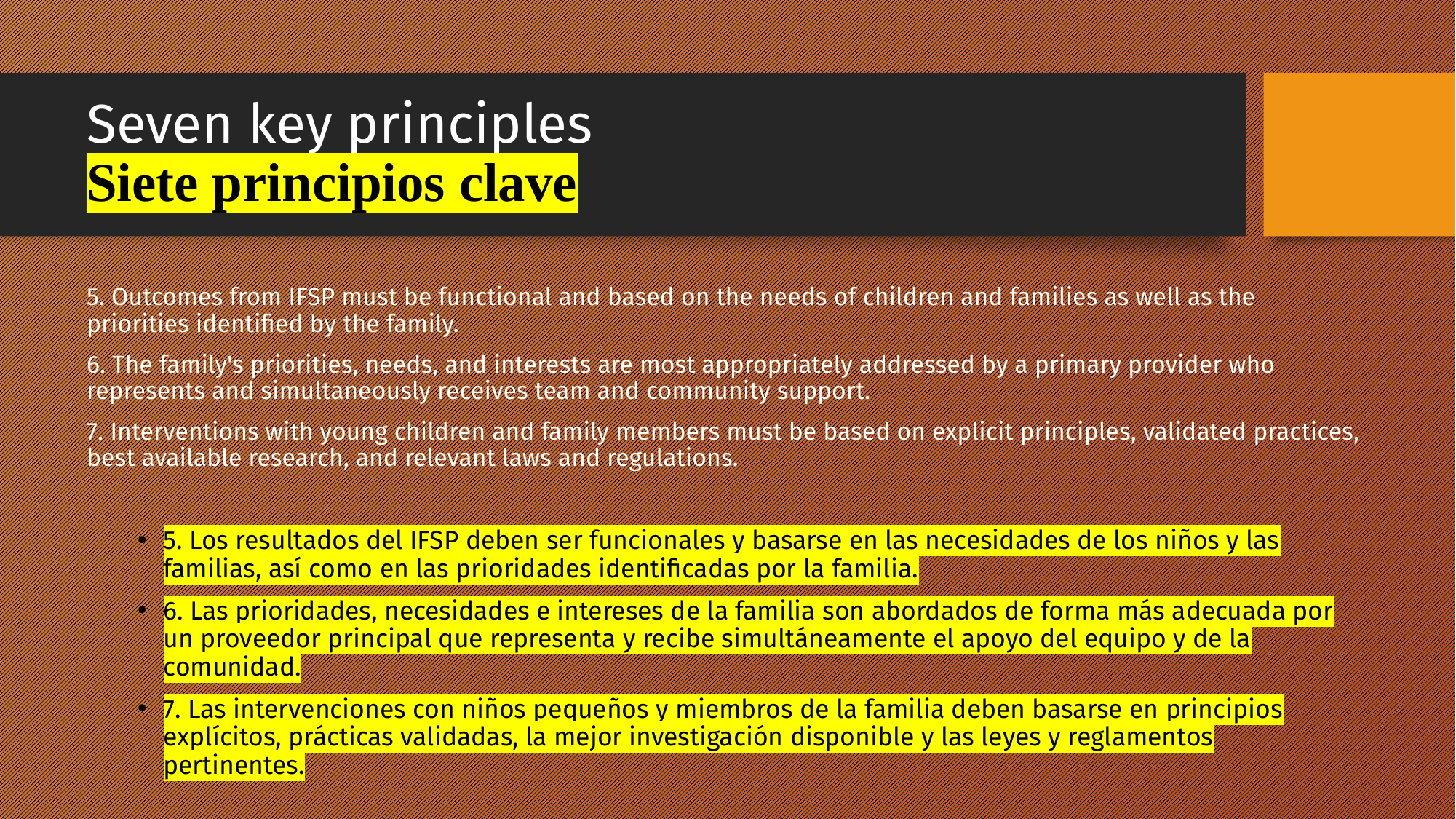

# Seven key principles Siete principios clave
5. Outcomes from IFSP must be functional and based on the needs of children and families as well as the priorities identified by the family.
6. The family's priorities, needs, and interests are most appropriately addressed by a primary provider who represents and simultaneously receives team and community support.
7. Interventions with young children and family members must be based on explicit principles, validated practices, best available research, and relevant laws and regulations.

5. Los resultados del IFSP deben ser funcionales y basarse en las necesidades de los niños y las familias, así como en las prioridades identificadas por la familia.
6. Las prioridades, necesidades e intereses de la familia son abordados de forma más adecuada por un proveedor principal que representa y recibe simultáneamente el apoyo del equipo y de la comunidad.
7. Las intervenciones con niños pequeños y miembros de la familia deben basarse en principios explícitos, prácticas validadas, la mejor investigación disponible y las leyes y reglamentos pertinentes.